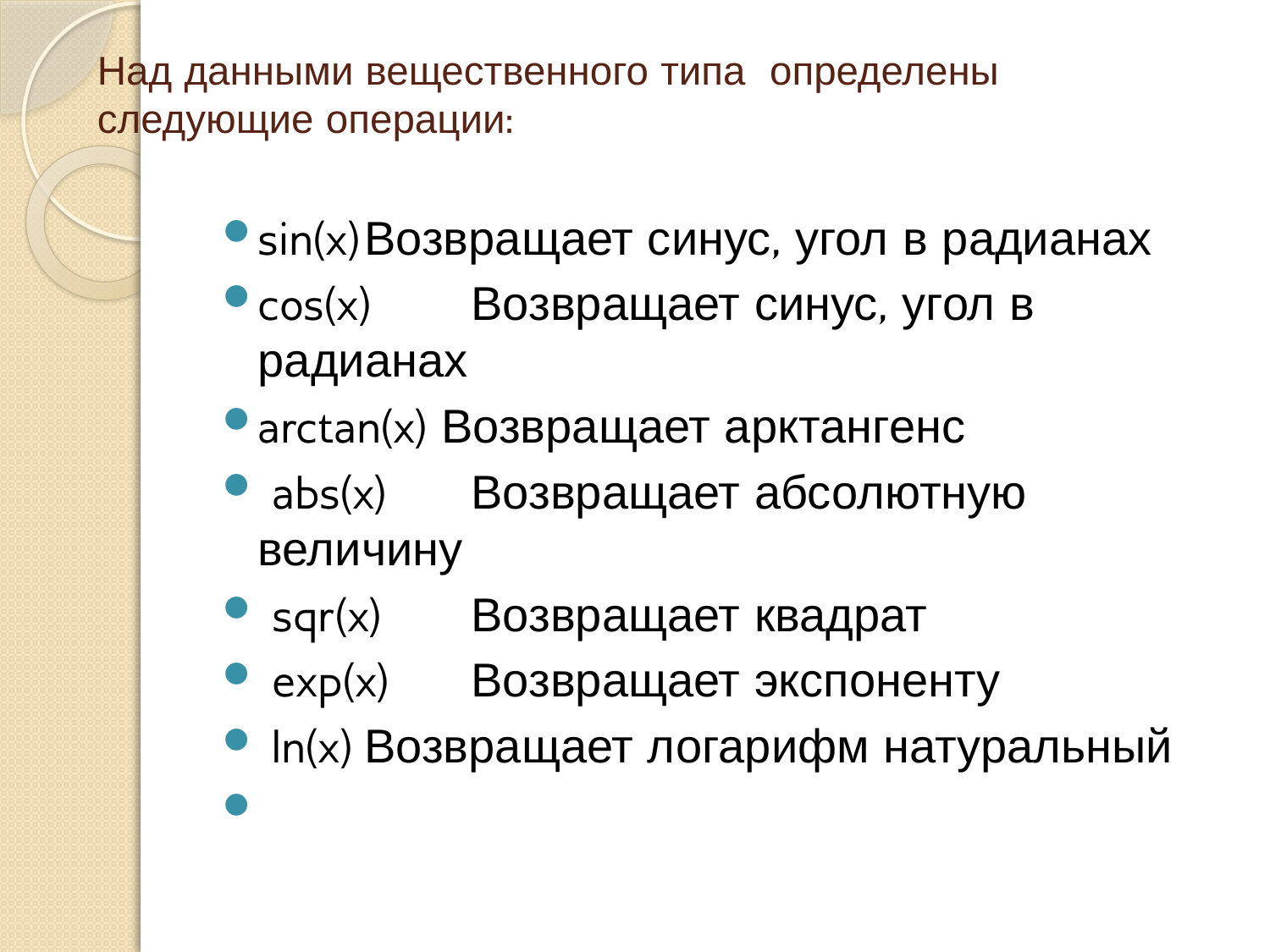

# Над данными вещественного типа  определены следующие операции:
sin(x)	Возвращает синус, угол в радианах
cos(x)	Возвращает синус, угол в радианах
arctan(x) Возвращает арктангенс
 abs(x)	Возвращает абсолютную величину
 sqr(x)	Возвращает квадрат
 exp(x)	Возвращает экспоненту
 ln(x)	Возвращает логарифм натуральный